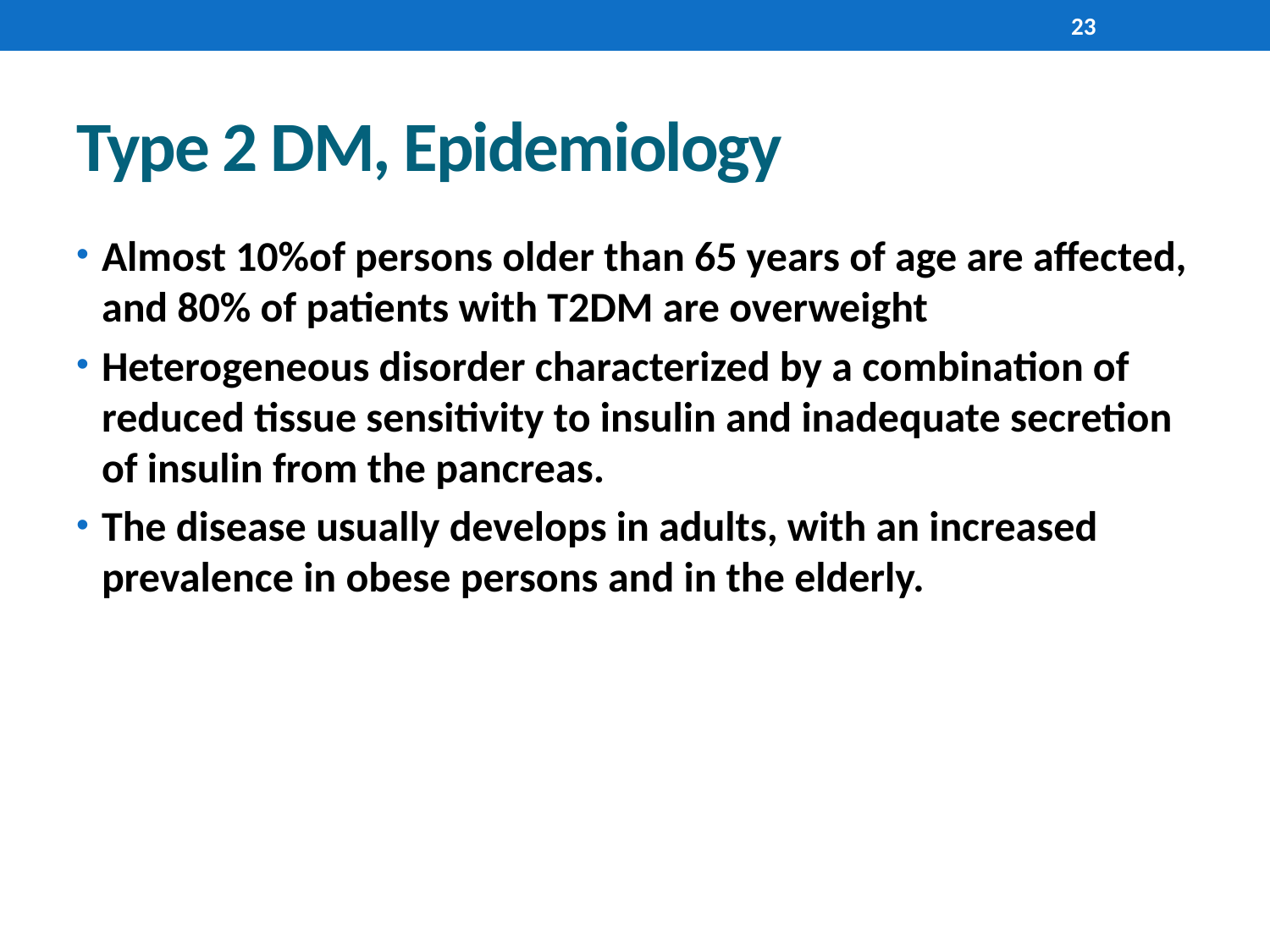

23
# Type 2 DM, Epidemiology
Almost 10%of persons older than 65 years of age are affected, and 80% of patients with T2DM are overweight
Heterogeneous disorder characterized by a combination of reduced tissue sensitivity to insulin and inadequate secretion of insulin from the pancreas.
The disease usually develops in adults, with an increased prevalence in obese persons and in the elderly.